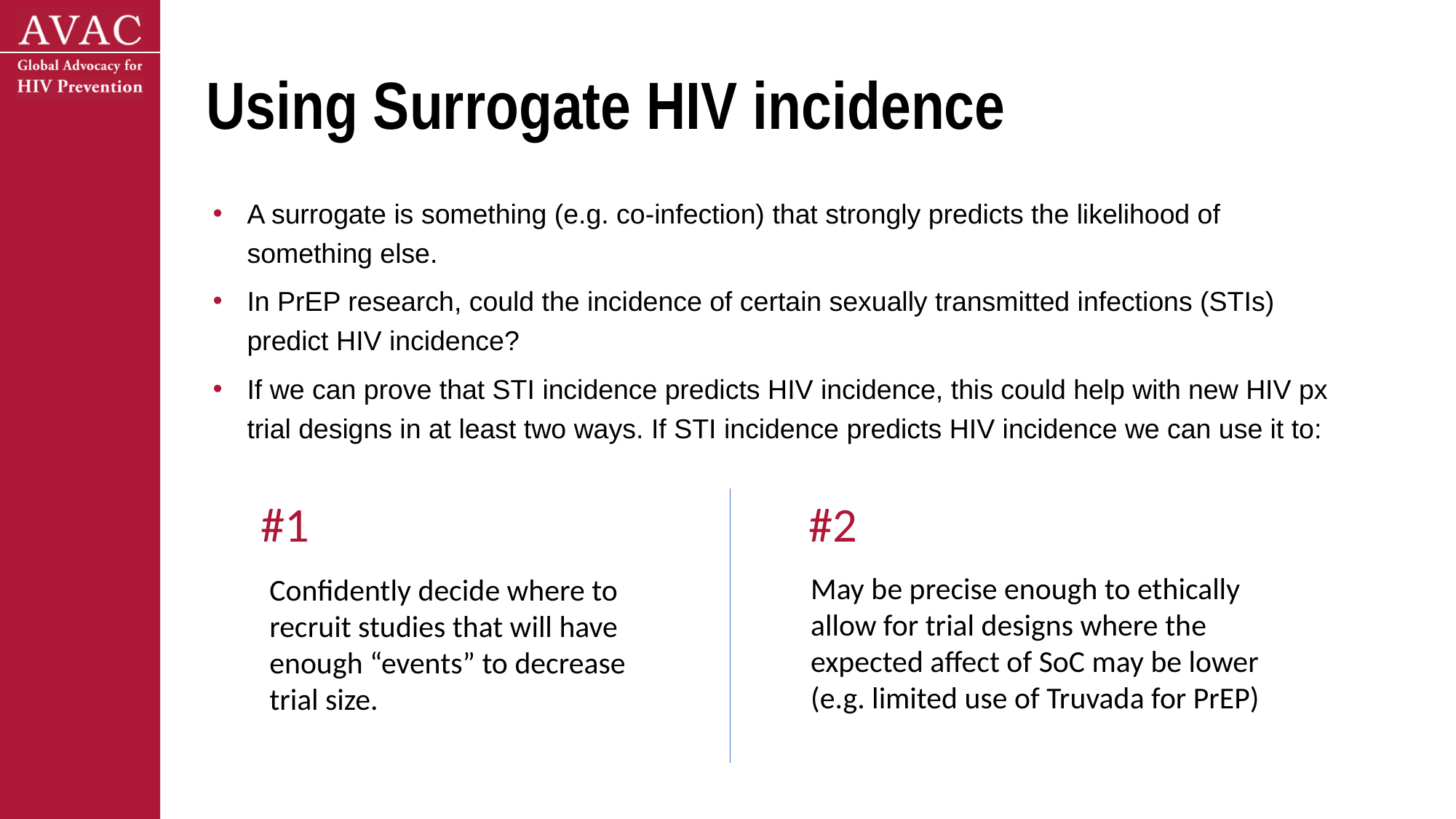

# Using Surrogate HIV incidence
A surrogate is something (e.g. co-infection) that strongly predicts the likelihood of something else.
In PrEP research, could the incidence of certain sexually transmitted infections (STIs) predict HIV incidence?
If we can prove that STI incidence predicts HIV incidence, this could help with new HIV px trial designs in at least two ways. If STI incidence predicts HIV incidence we can use it to:
#1
#2
May be precise enough to ethically allow for trial designs where the expected affect of SoC may be lower (e.g. limited use of Truvada for PrEP)
Confidently decide where to recruit studies that will have enough “events” to decrease trial size.